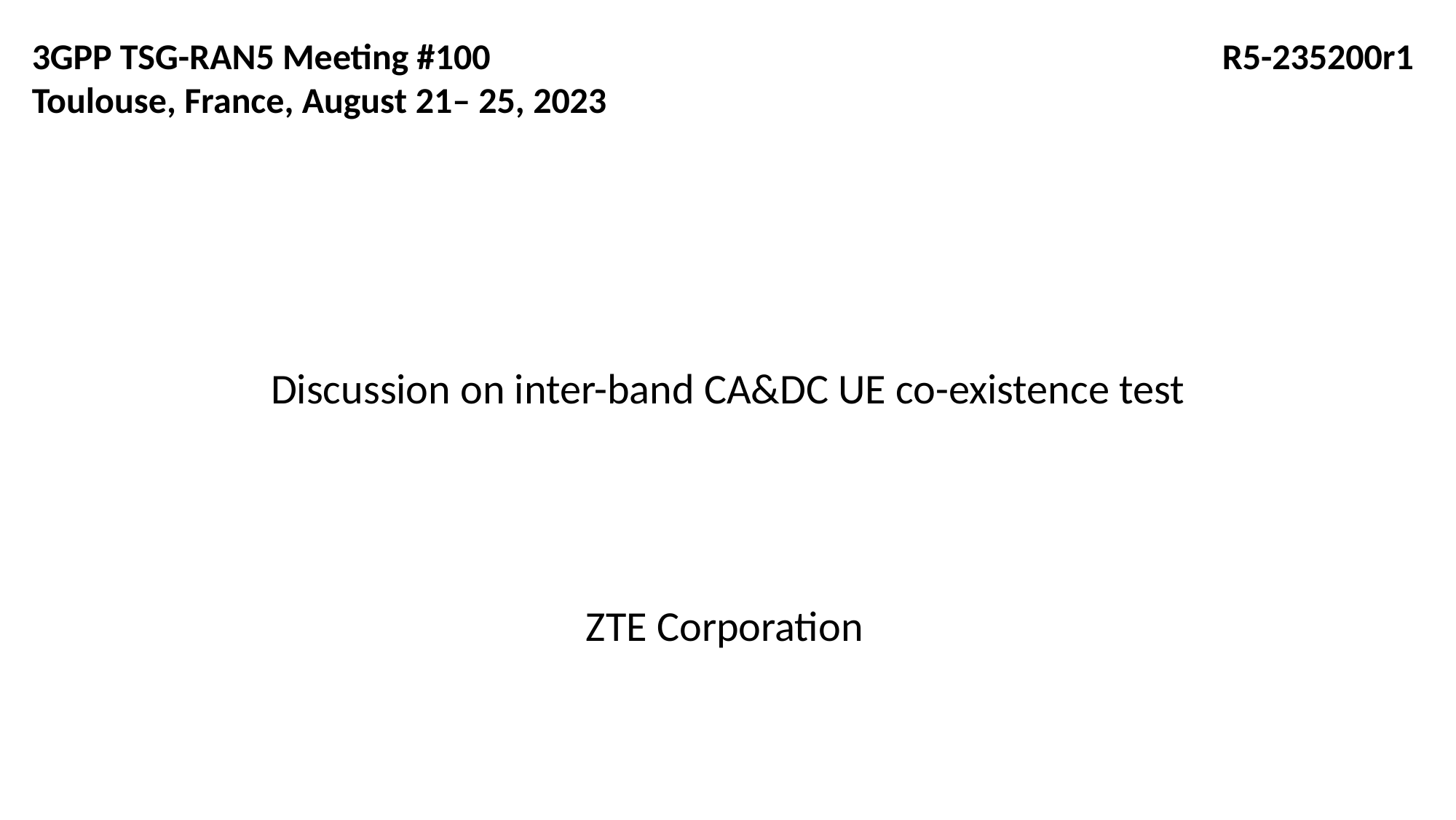

3GPP TSG-RAN5 Meeting #100    						            R5-235200r1 Toulouse, France, August 21– 25, 2023
# Discussion on inter-band CA&DC UE co-existence test
ZTE Corporation